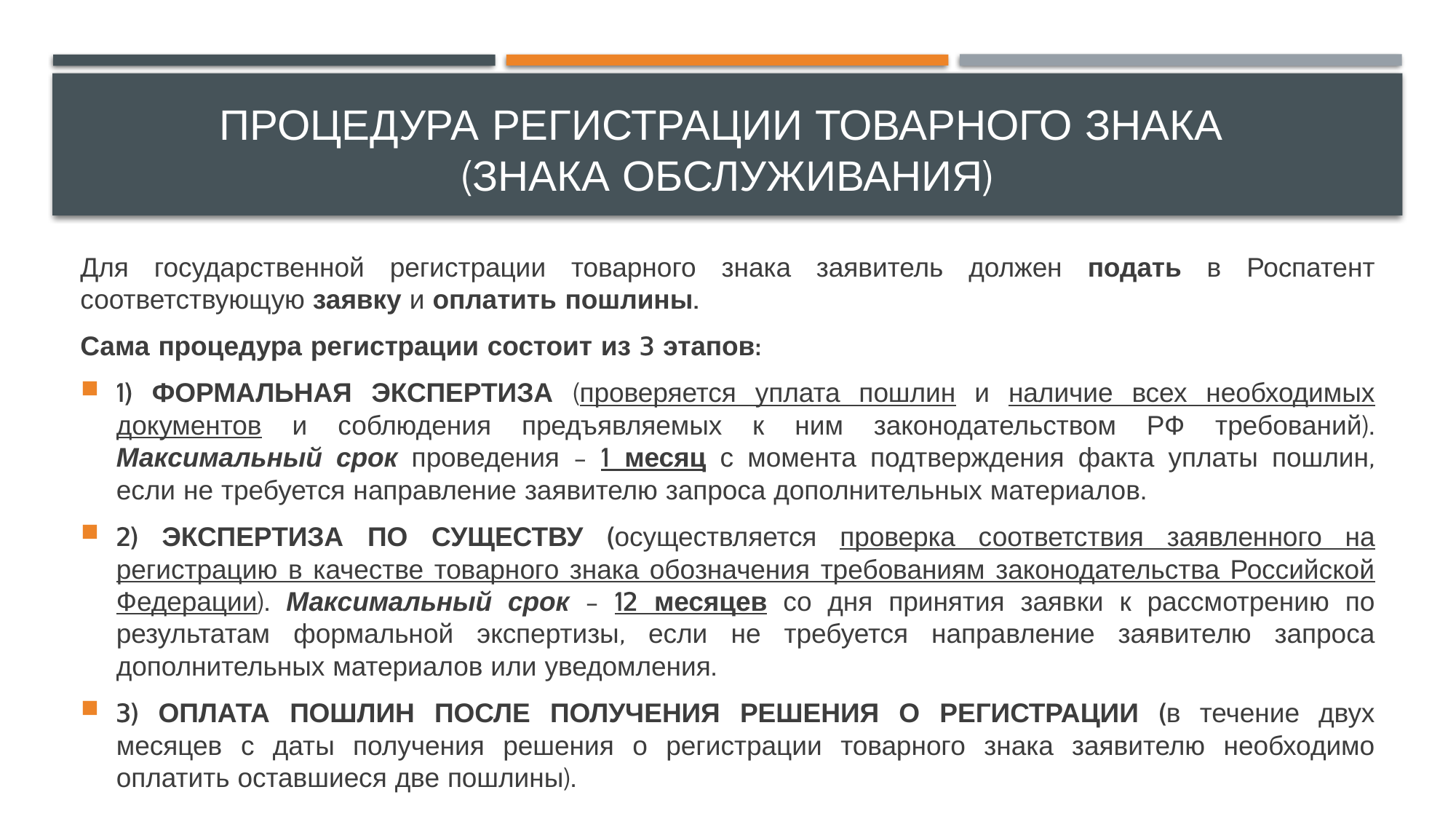

# Процедура регистрации товарного знака (знака обслуживания)
Для государственной регистрации товарного знака заявитель должен подать в Роспатент соответствующую заявку и оплатить пошлины.
Сама процедура регистрации состоит из 3 этапов:
1) ФОРМАЛЬНАЯ ЭКСПЕРТИЗА (проверяется уплата пошлин и наличие всех необходимых документов и соблюдения предъявляемых к ним законодательством РФ требований). Максимальный срок проведения – 1 месяц с момента подтверждения факта уплаты пошлин, если не требуется направление заявителю запроса дополнительных материалов.
2) ЭКСПЕРТИЗА ПО СУЩЕСТВУ (осуществляется проверка соответствия заявленного на регистрацию в качестве товарного знака обозначения требованиям законодательства Российской Федерации). Максимальный срок – 12 месяцев со дня принятия заявки к рассмотрению по результатам формальной экспертизы, если не требуется направление заявителю запроса дополнительных материалов или уведомления.
3) ОПЛАТА ПОШЛИН ПОСЛЕ ПОЛУЧЕНИЯ РЕШЕНИЯ О РЕГИСТРАЦИИ (в течение двух месяцев с даты получения решения о регистрации товарного знака заявителю необходимо оплатить оставшиеся две пошлины).